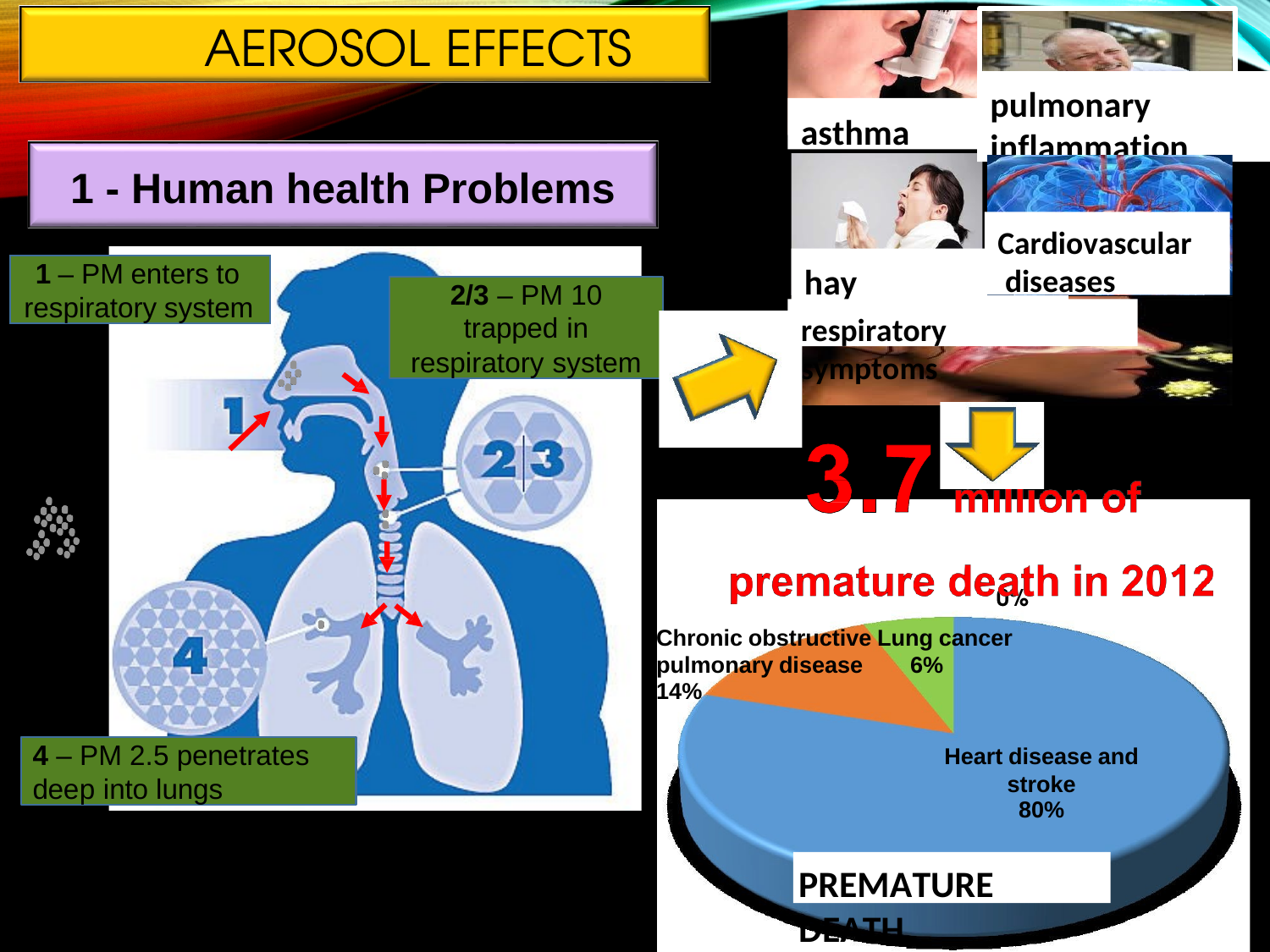

AEROSOL EFFECTS

pulmonary
inflammation

#
asthma

1 - Human health Problems

Cardiovascular
diseases

1 – PM enters to respiratory system
hay fever
2/3 – PM 10
trapped in
respiratory system

respiratory symptoms

0%
Chronic obstructive Lung cancer pulmonary disease	6%
14%

4 – PM 2.5 penetrates
deep into lungs
Heart disease and stroke
80%

PREMATURE DEATH